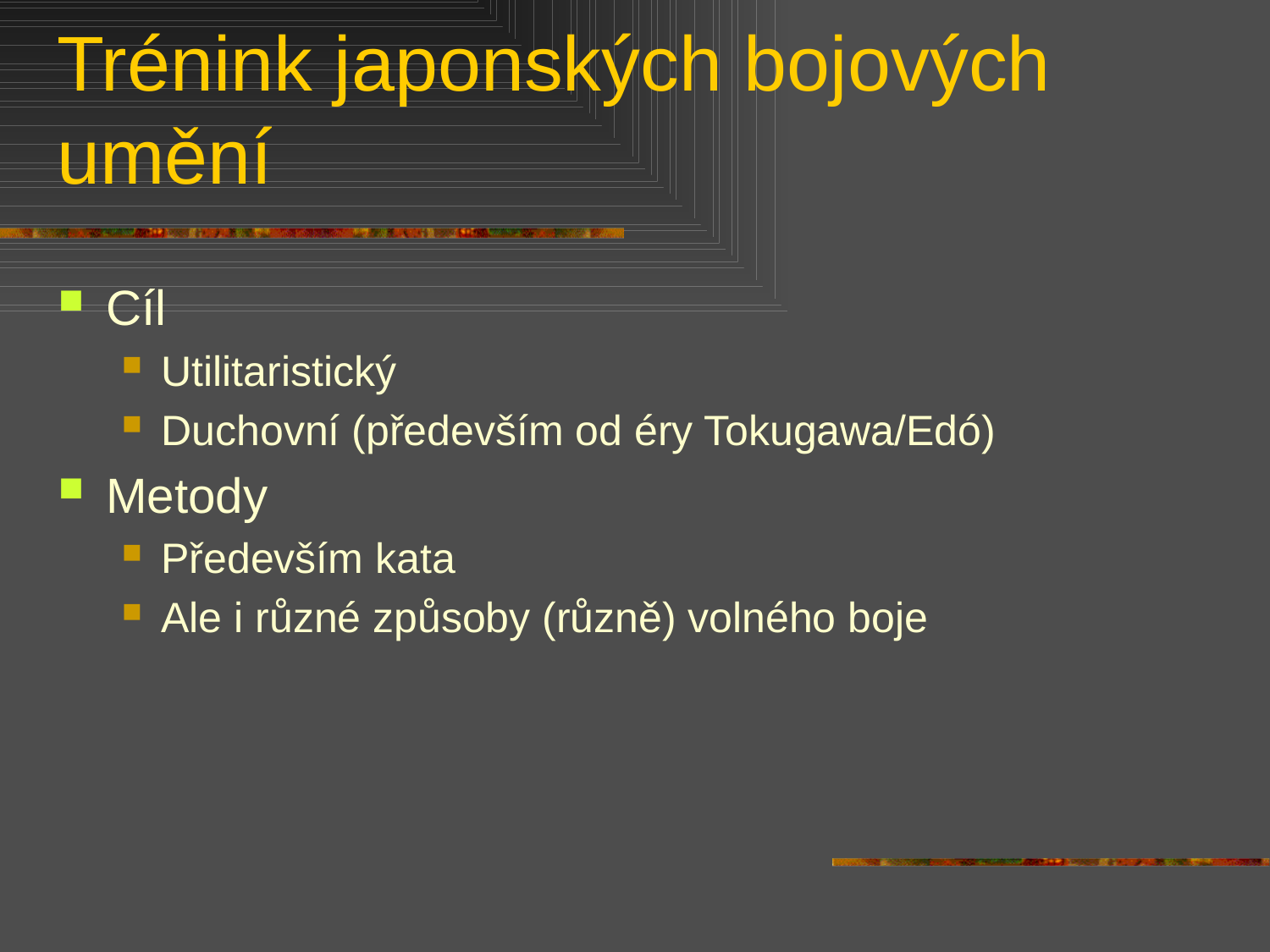

# Trénink japonských bojových umění
Cíl
Utilitaristický
Duchovní (především od éry Tokugawa/Edó)
Metody
Především kata
Ale i různé způsoby (různě) volného boje